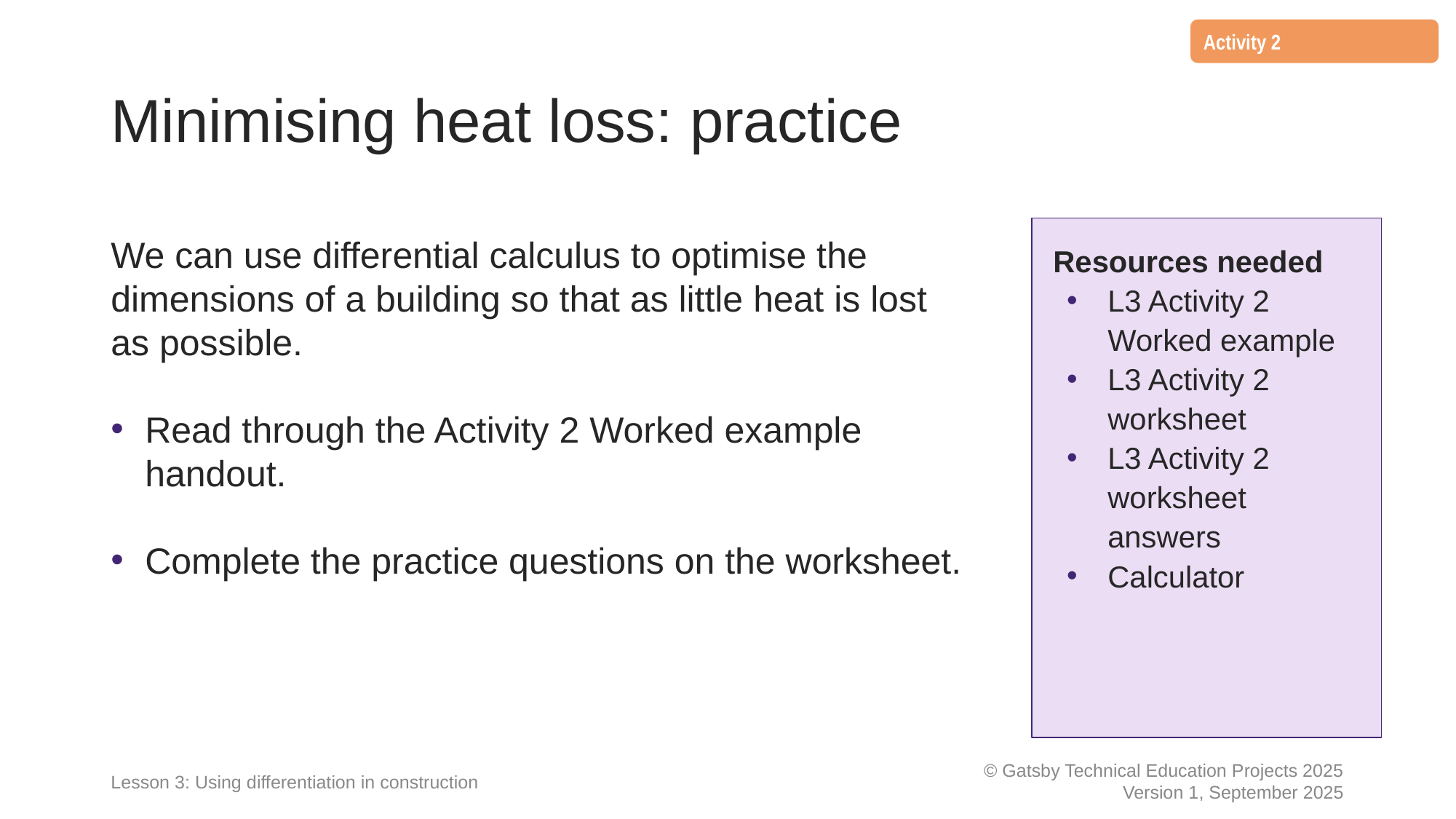

Activity 2
# Minimising heat loss: practice
Resources needed
L3 Activity 2 Worked example
L3 Activity 2 worksheet
L3 Activity 2 worksheet answers
Calculator
We can use differential calculus to optimise the dimensions of a building so that as little heat is lost as possible.

Read through the Activity 2 Worked example handout.

Complete the practice questions on the worksheet.

Lesson 3: Using differentiation in construction